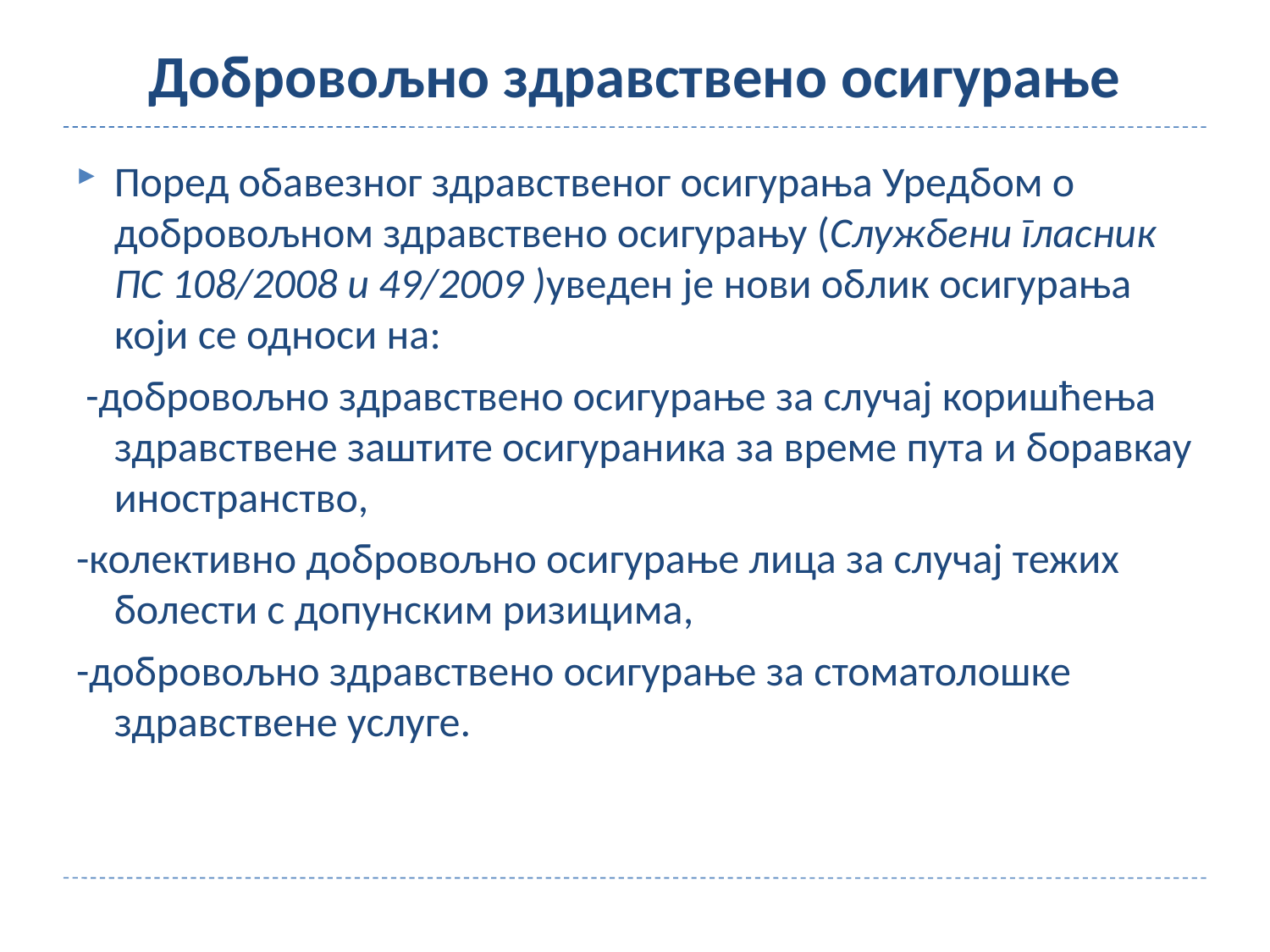

# Добровољно здравствено осигурање
Поред обавезног здравственог осигурања Уредбом о добровољном здравствено осигурању (Службени гласник ПС 108/2008 и 49/2009 )уведен је нови облик осигурања који се односи на:
 -добровољно здравствено осигурање за случај коришћења здравствене заштите осигураника за време пута и боравкау иностранство,
-колективно добровољно осигурање лица за случај тежих болести с допунским ризицима,
-добровољно здравствено осигурање за стоматолошке  здравствене услуге.